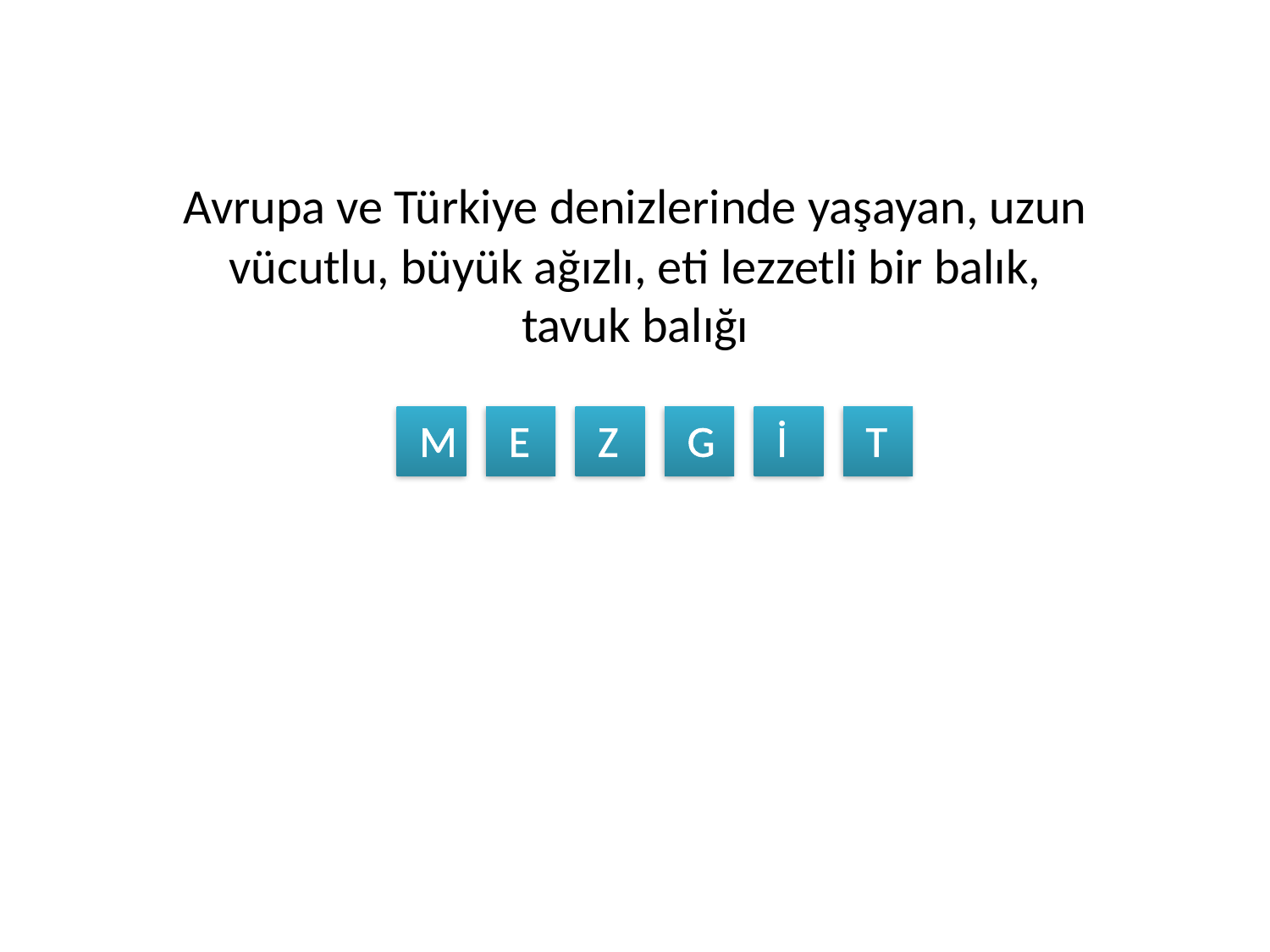

Avrupa ve Türkiye denizlerinde yaşayan, uzun vücutlu, büyük ağızlı, eti lezzetli bir balık, tavuk balığı

M

E

Z

G

İ

T